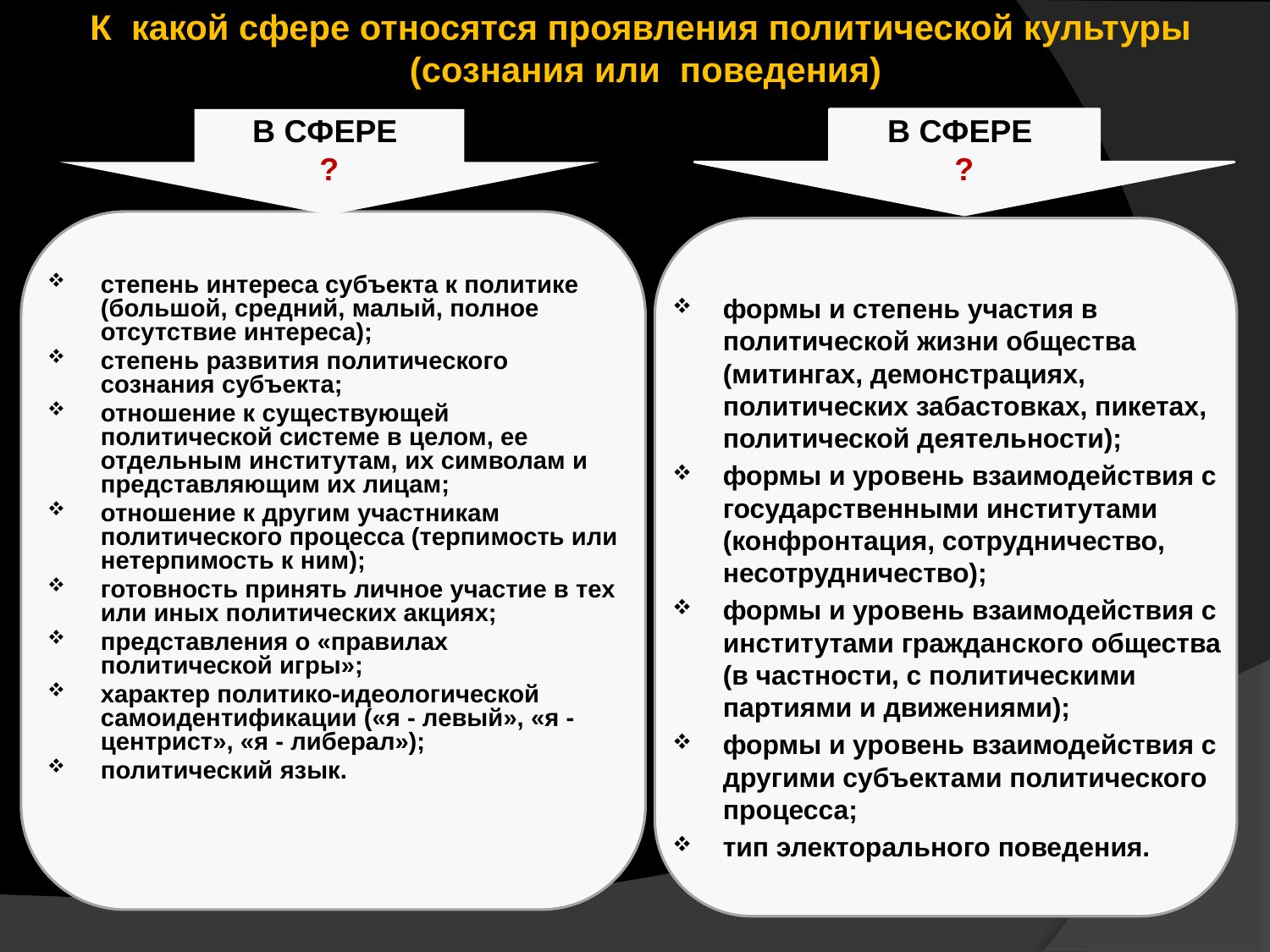

# К  какой сфере относятся проявления политической культуры  (сознания или  поведения)
В СФЕРЕ
?
В СФЕРЕ
?

степень интереса субъекта к политике (большой, средний, малый, полное отсутствие интереса);
степень развития политического сознания субъекта;
отношение к существующей политической системе в целом, ее отдельным институтам, их символам и представляющим их лицам;
отношение к другим участникам политического процесса (терпимость или нетерпимость к ним);
готовность принять личное участие в тех или иных политических акциях;
представления о «правилах политической игры»;
характер политико-идеологической самоидентификации («я - левый», «я - центрист», «я - либерал»);
политический язык.

формы и степень участия в политической жизни общества (митингах, демонстрациях, политических забастовках, пикетах, политической деятельности);
формы и уровень взаимодействия с государственными институтами (конфронтация, сотрудничество, несотрудничество);
формы и уровень взаимодействия с институтами гражданского общества (в частности, с политическими партиями и движениями);
формы и уровень взаимодействия с другими субъектами политического процесса;
тип электорального поведения.